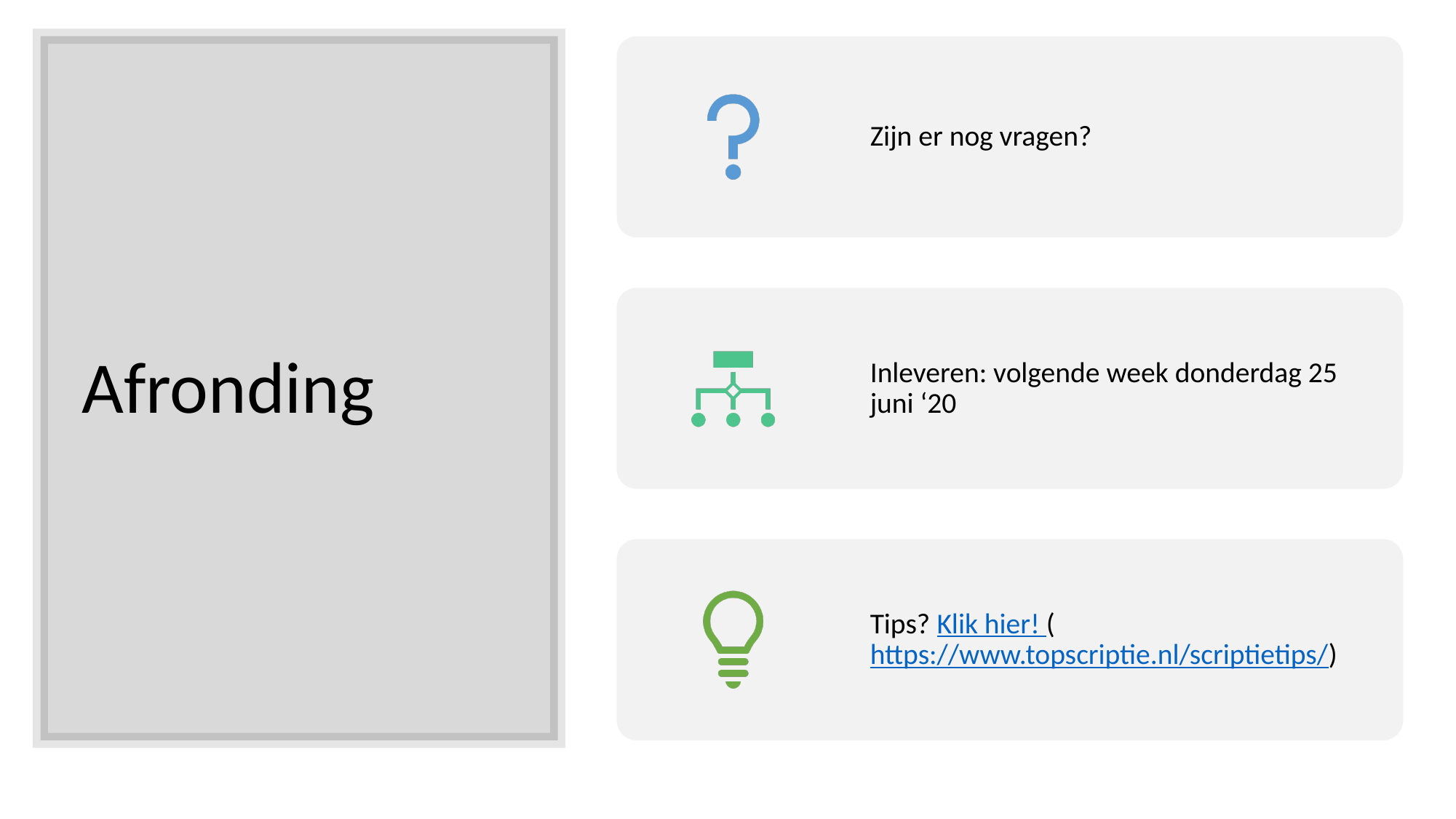

Zijn er nog vragen?
Inleveren: volgende week donderdag 25 juni ‘20
Tips? Klik hier! (https://www.topscriptie.nl/scriptietips/)
# Afronding